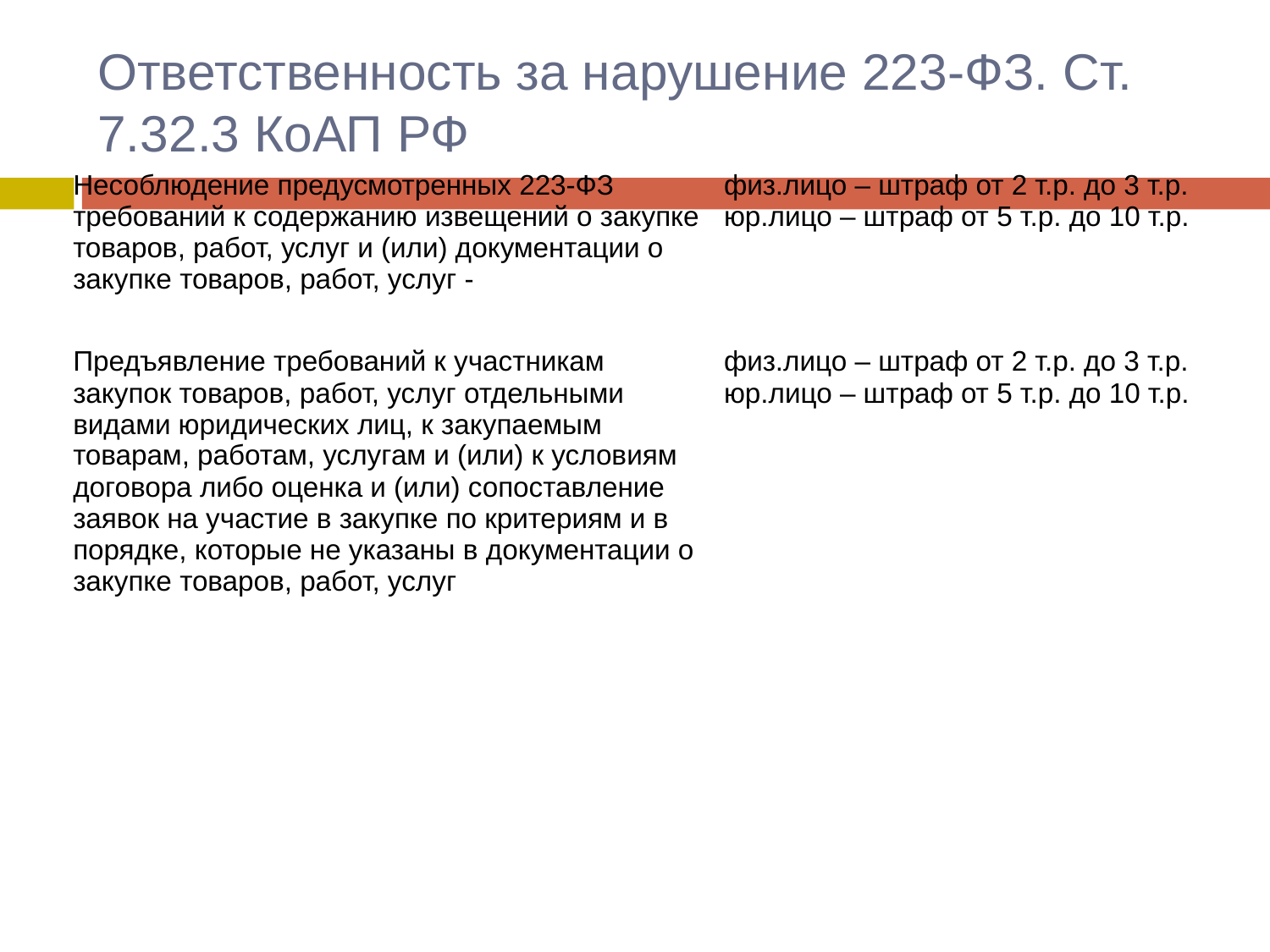

# Ответственность за нарушение 223-ФЗ. Ст. 7.32.3 КоАП РФ
| Несоблюдение предусмотренных 223-ФЗ требований к содержанию извещений о закупке товаров, работ, услуг и (или) документации о закупке товаров, работ, услуг - | физ.лицо – штраф от 2 т.р. до 3 т.р. юр.лицо – штраф от 5 т.р. до 10 т.р. |
| --- | --- |
|  |  |
| Предъявление требований к участникам закупок товаров, работ, услуг отдельными видами юридических лиц, к закупаемым товарам, работам, услугам и (или) к условиям договора либо оценка и (или) сопоставление заявок на участие в закупке по критериям и в порядке, которые не указаны в документации о закупке товаров, работ, услуг | физ.лицо – штраф от 2 т.р. до 3 т.р. юр.лицо – штраф от 5 т.р. до 10 т.р. |